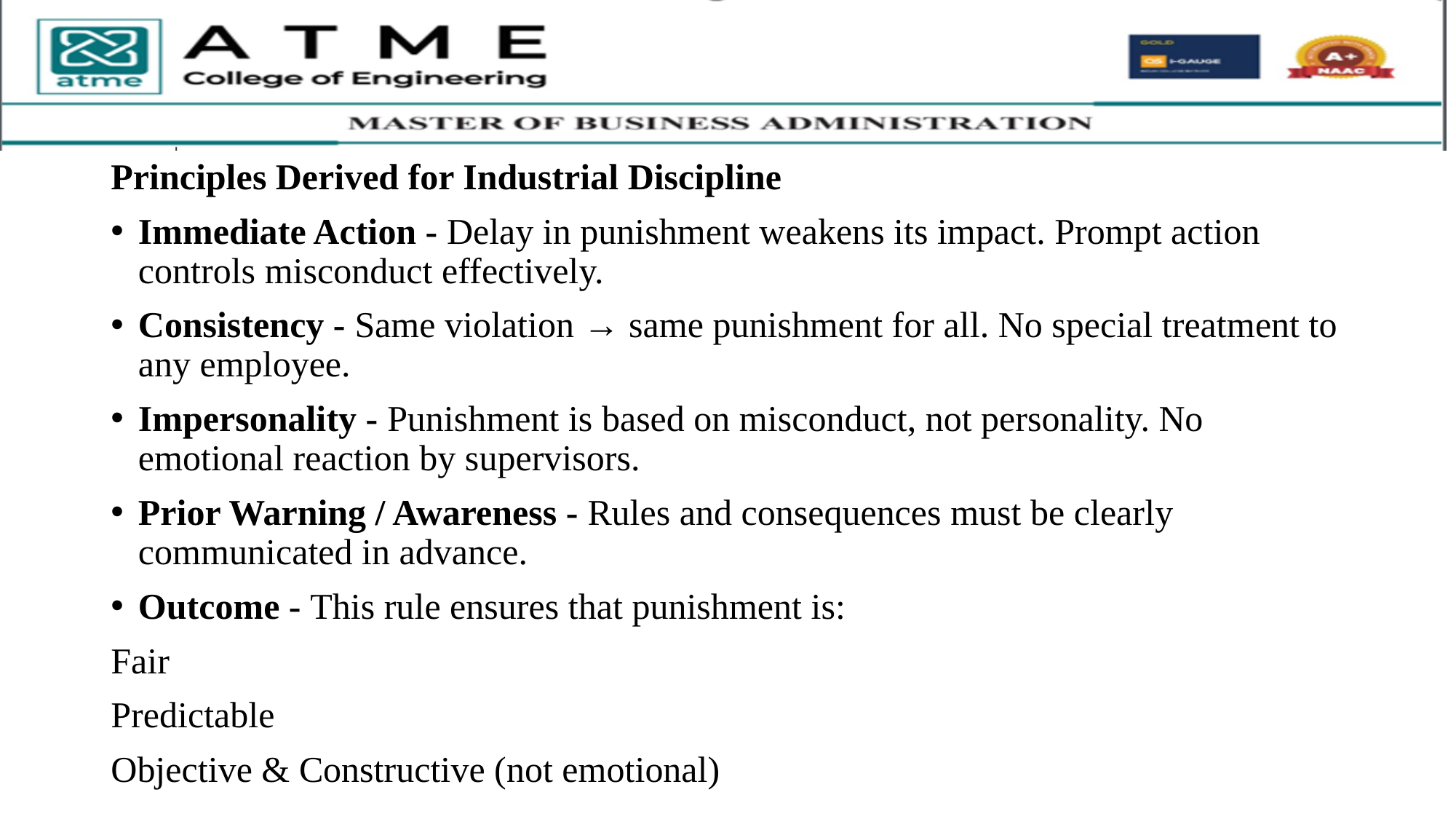

Principles Derived for Industrial Discipline
Immediate Action - Delay in punishment weakens its impact. Prompt action controls misconduct effectively.
Consistency - Same violation → same punishment for all. No special treatment to any employee.
Impersonality - Punishment is based on misconduct, not personality. No emotional reaction by supervisors.
Prior Warning / Awareness - Rules and consequences must be clearly communicated in advance.
Outcome - This rule ensures that punishment is:
Fair
Predictable
Objective & Constructive (not emotional)